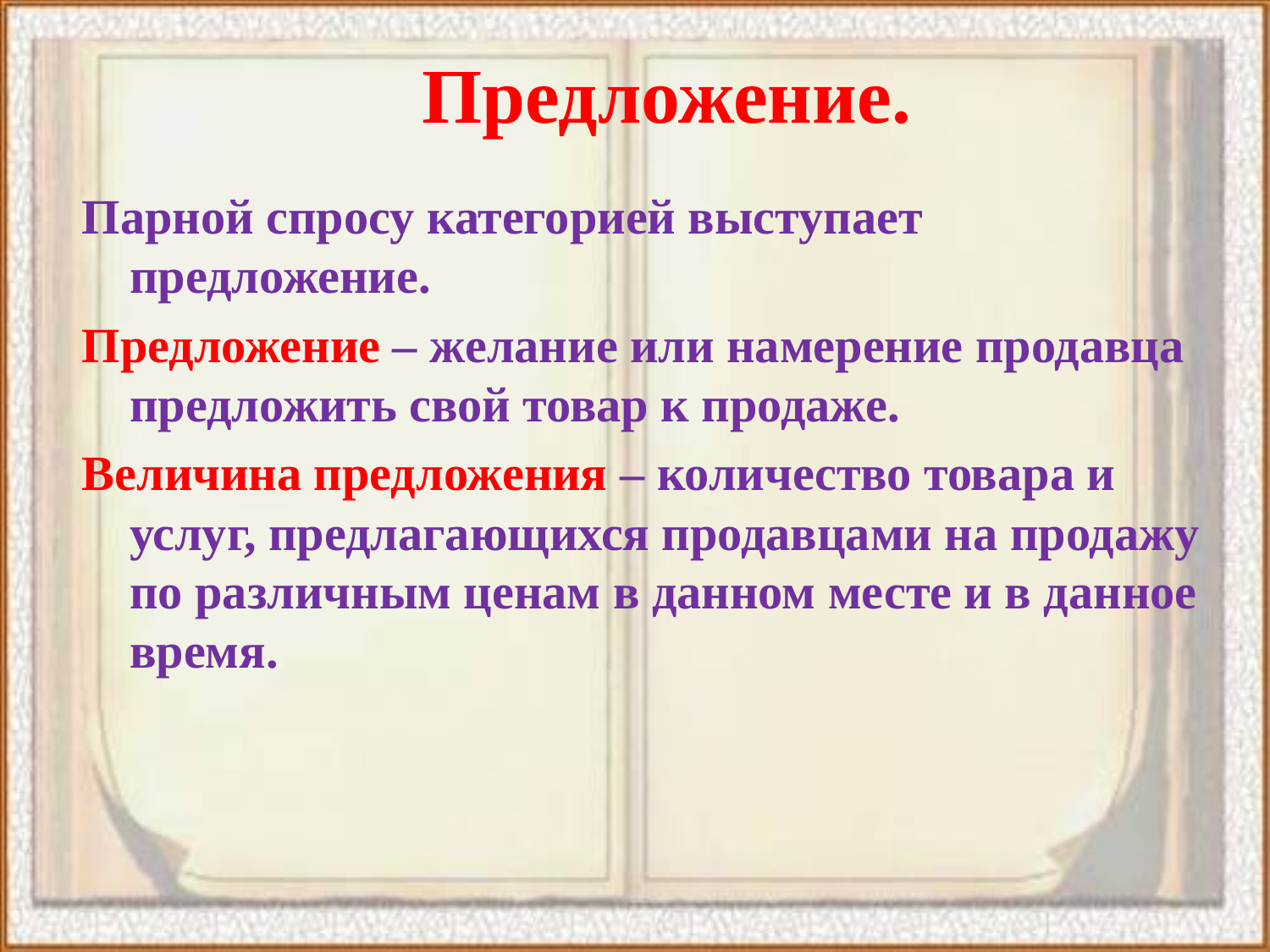

Предложение.
Парной спросу категорией выступает предложение.
Предложение – желание или намерение продавца предложить свой товар к продаже.
Величина предложения – количество товара и услуг, предлагающихся продавцами на продажу по различным ценам в данном месте и в данное время.